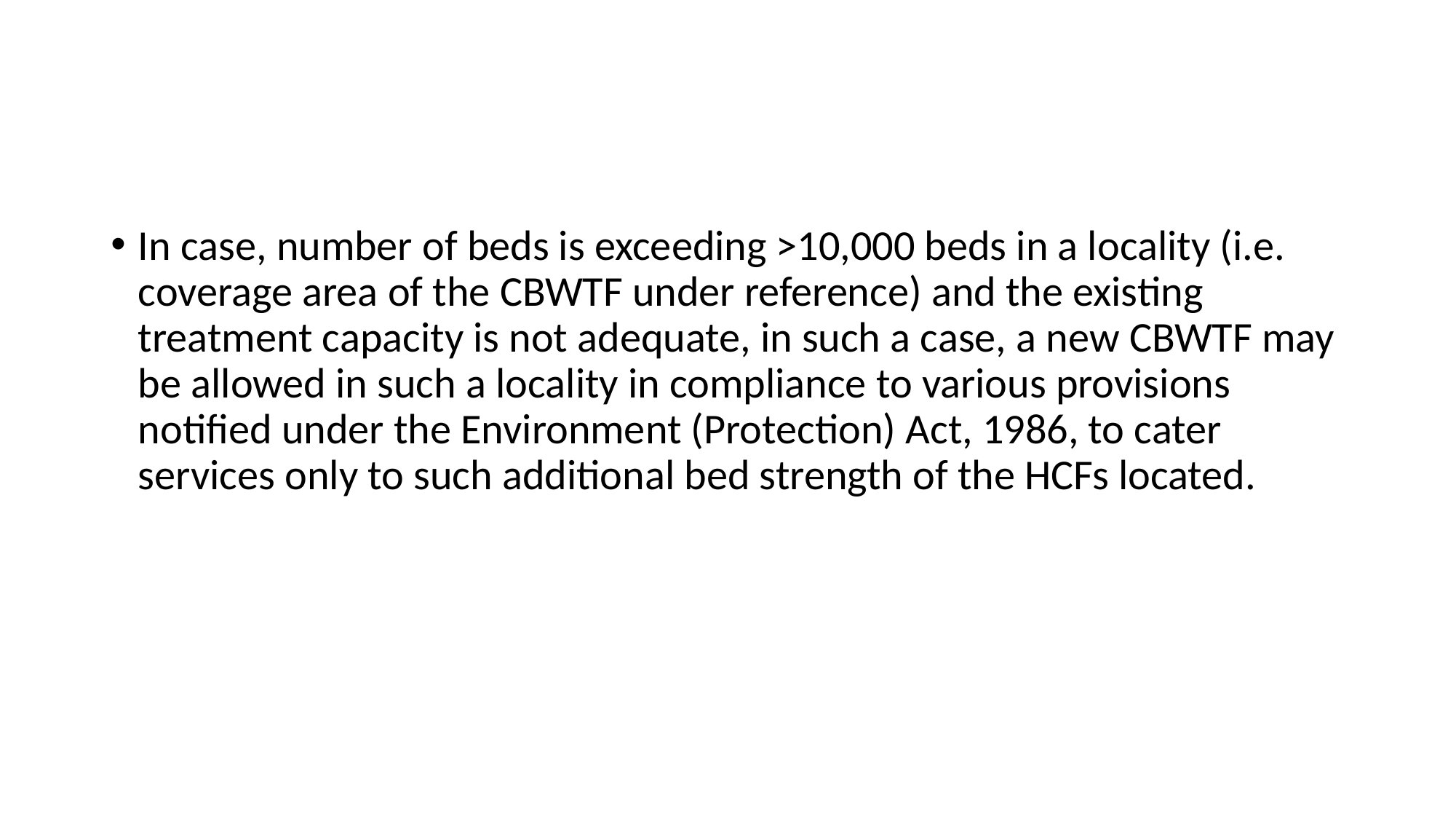

#
In case, number of beds is exceeding >10,000 beds in a locality (i.e. coverage area of the CBWTF under reference) and the existing treatment capacity is not adequate, in such a case, a new CBWTF may be allowed in such a locality in compliance to various provisions notified under the Environment (Protection) Act, 1986, to cater services only to such additional bed strength of the HCFs located.